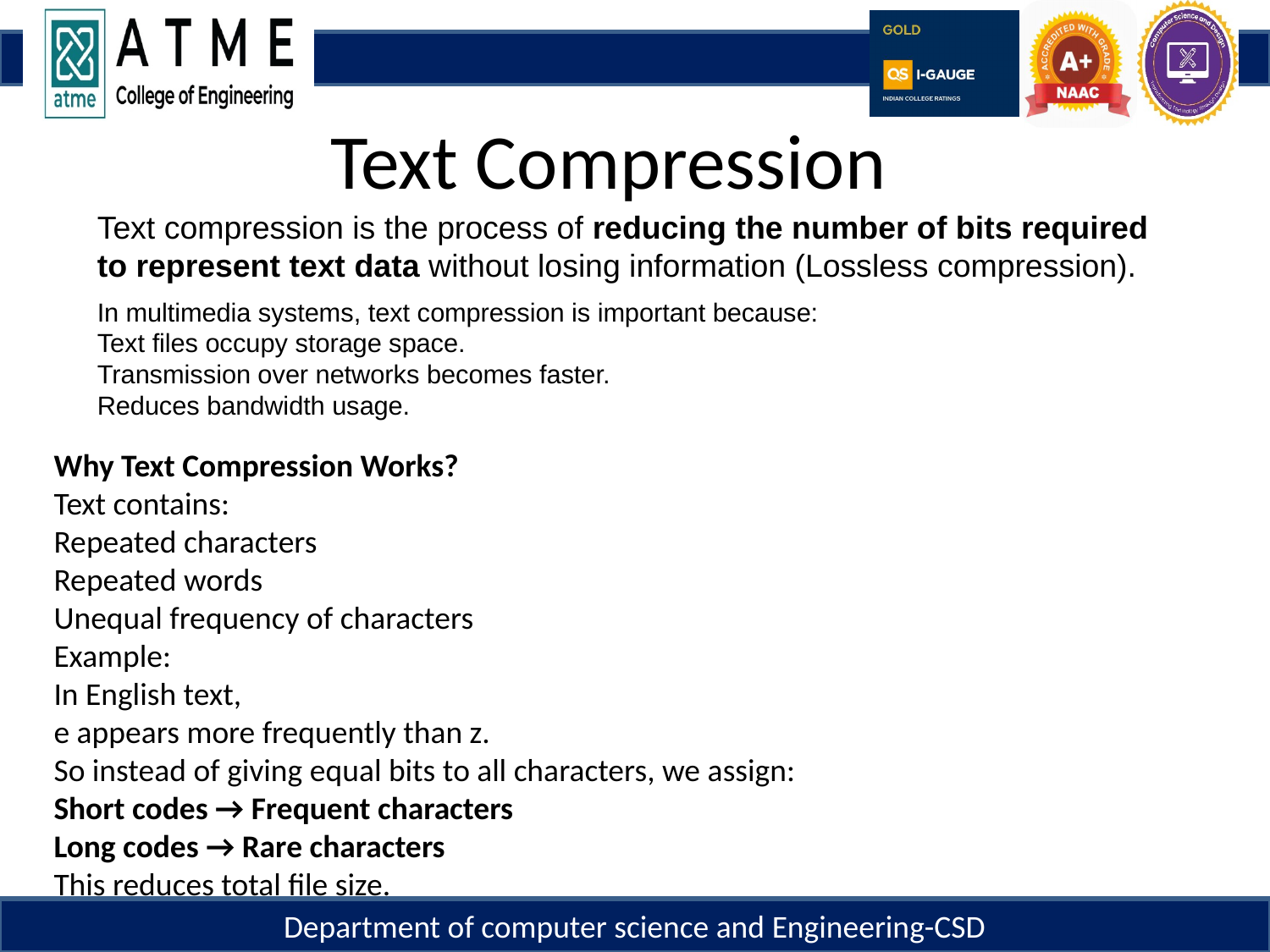

# Text Compression
Text compression is the process of reducing the number of bits required to represent text data without losing information (Lossless compression).

In multimedia systems, text compression is important because:
Text files occupy storage space.
Transmission over networks becomes faster.
Reduces bandwidth usage.

Why Text Compression Works?
Text contains:
Repeated characters
Repeated words
Unequal frequency of characters
Example:
In English text,
e appears more frequently than z.
So instead of giving equal bits to all characters, we assign:
Short codes → Frequent characters
Long codes → Rare characters
This reduces total file size.

Department of computer science and Engineering-CSD